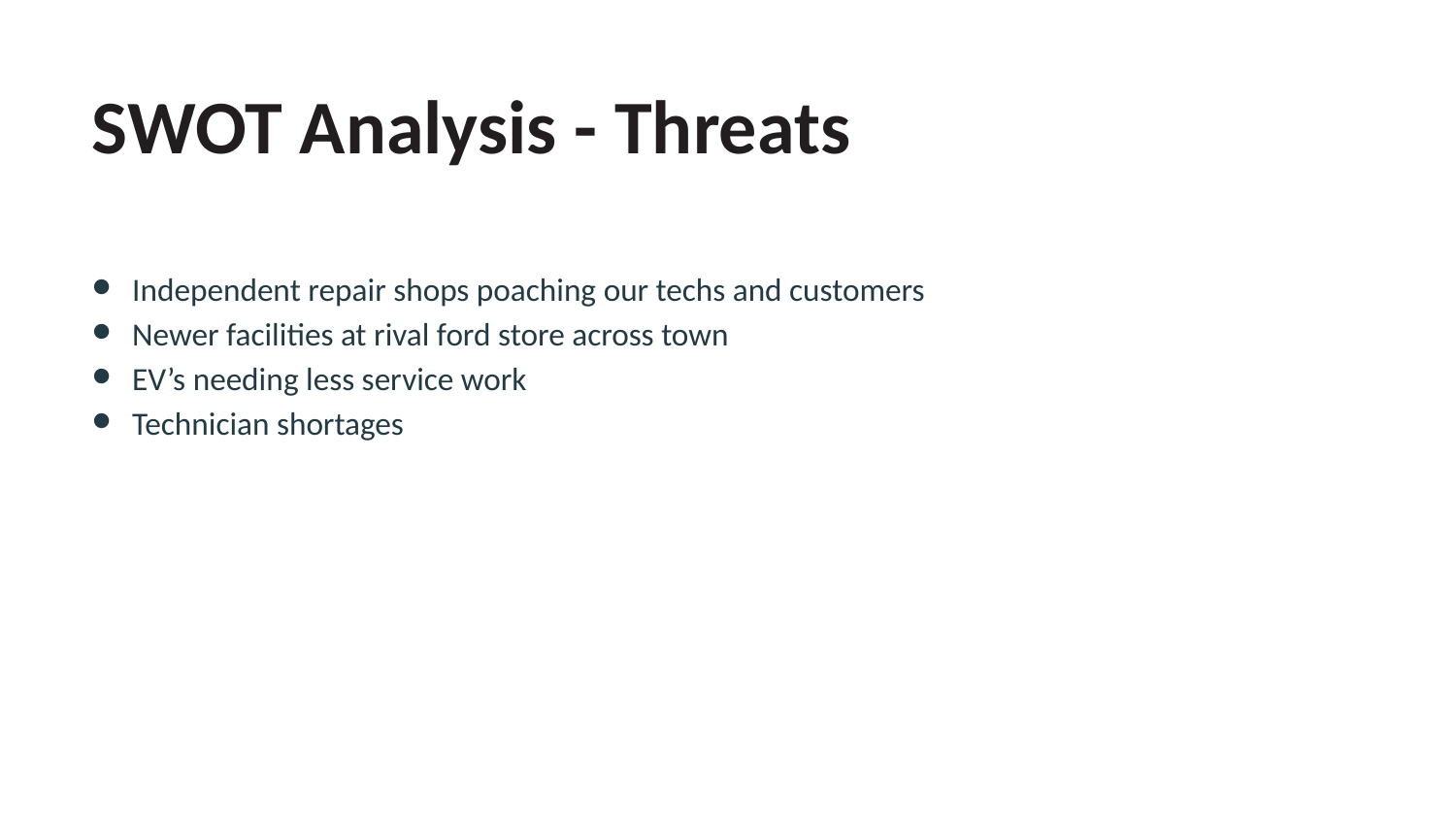

# SWOT Analysis - Threats

Independent repair shops poaching our techs and customers
Newer facilities at rival ford store across town
EV’s needing less service work
Technician shortages